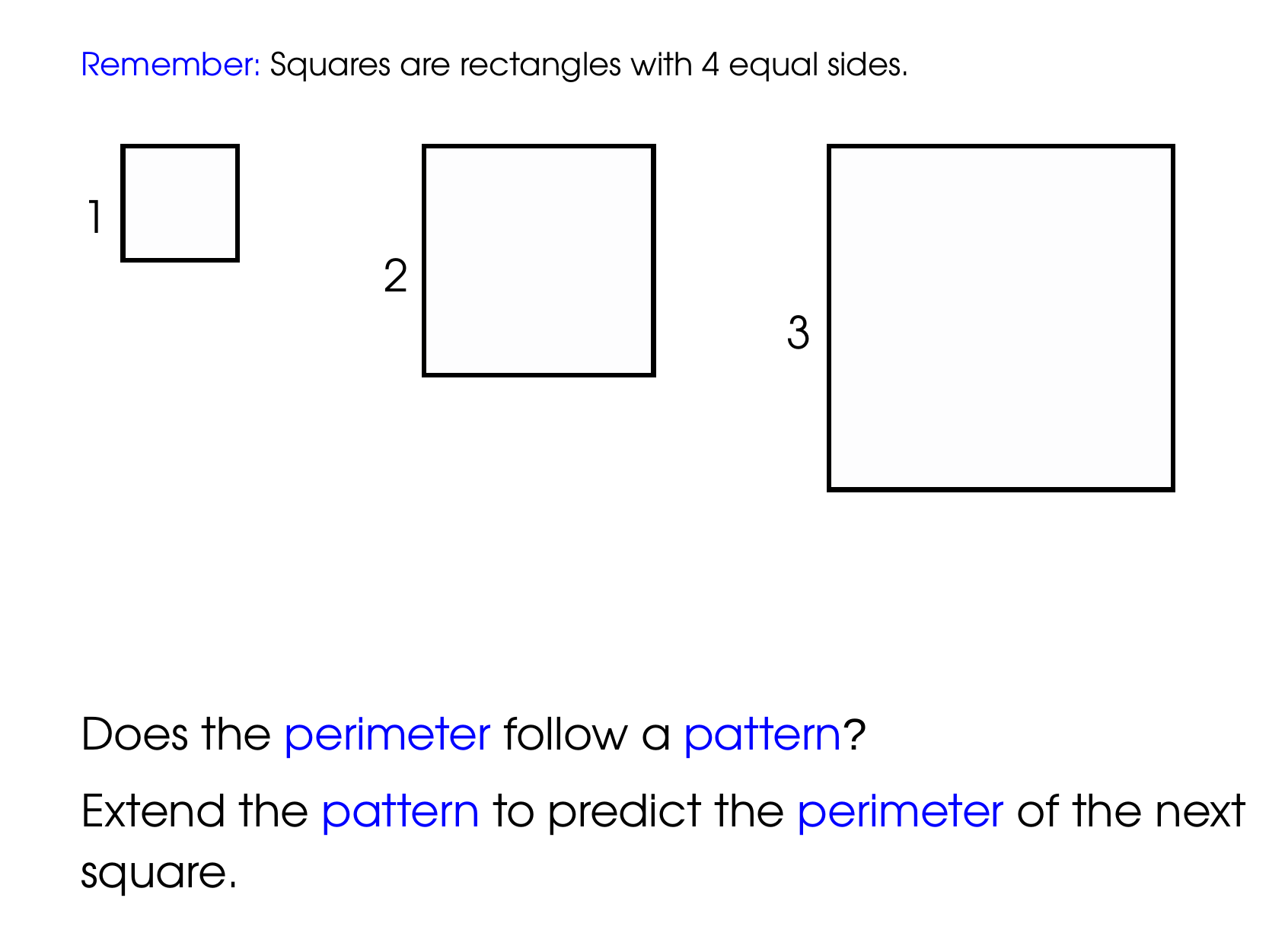

Remember: Squares are rectangles with 4 equal sides.

1

2

3
Does the perimeter follow a pattern?
Extend the pattern to predict the perimeter of the next square.